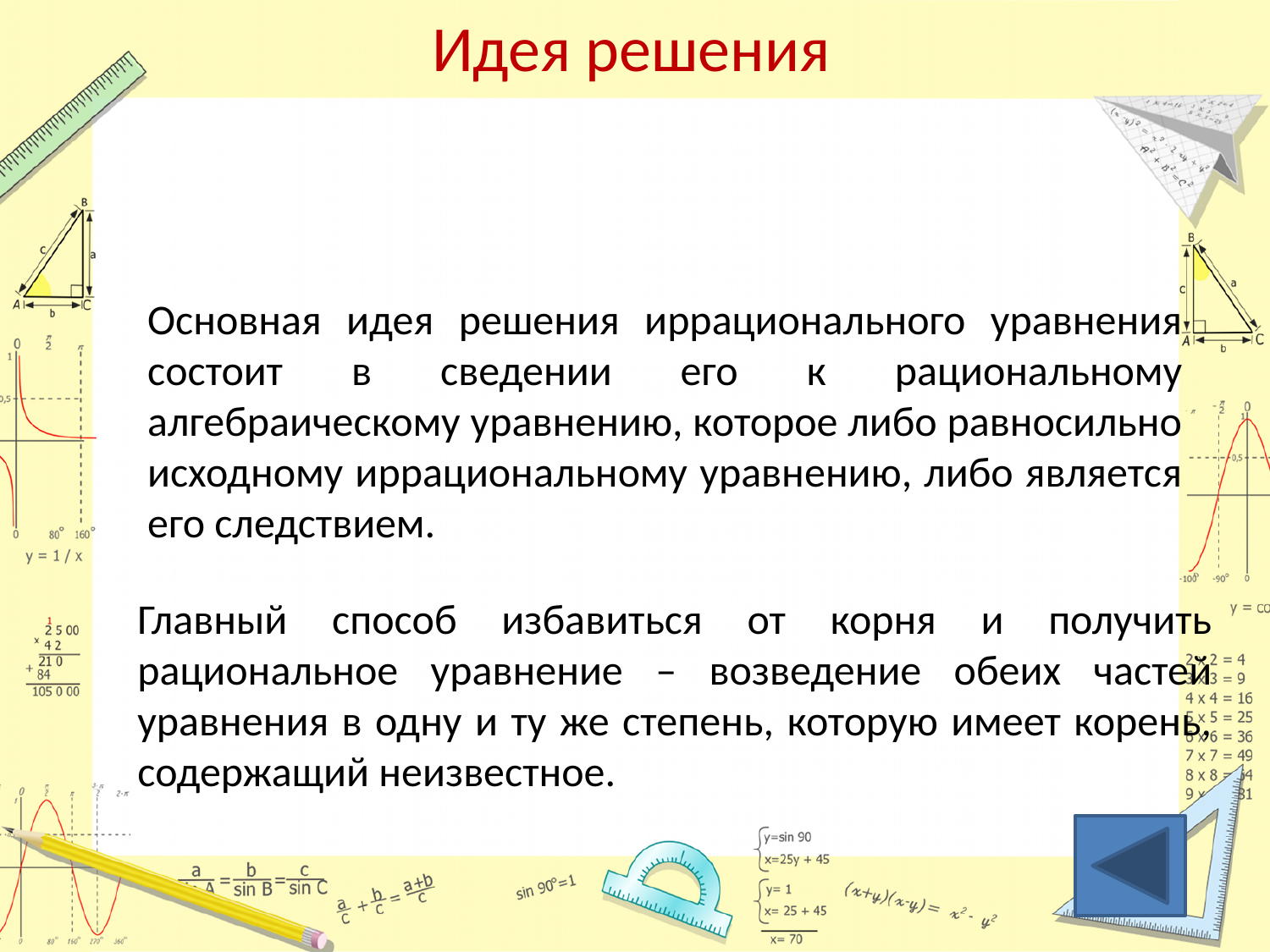

# Идея решения
Основная идея решения иррационального уравнения состоит в сведении его к рациональному алгебраическому уравнению, которое либо равносильно исходному иррациональному уравнению, либо является его следствием.
Главный способ избавиться от корня и получить рациональное уравнение – возведение обеих частей уравнения в одну и ту же степень, которую имеет корень, содержащий неизвестное.